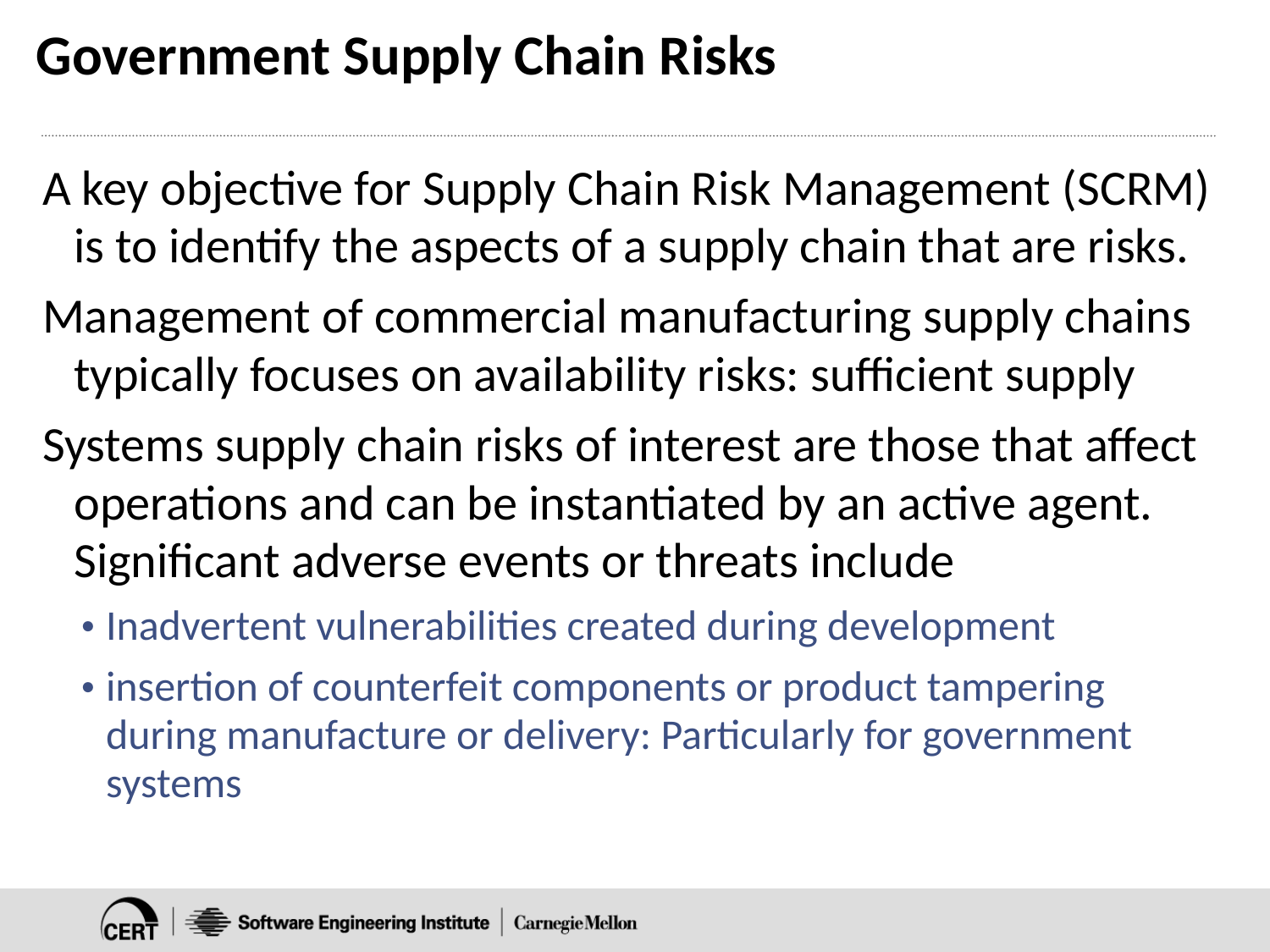

# Government Supply Chain Risks
A key objective for Supply Chain Risk Management (SCRM) is to identify the aspects of a supply chain that are risks.
Management of commercial manufacturing supply chains typically focuses on availability risks: sufficient supply
Systems supply chain risks of interest are those that affect operations and can be instantiated by an active agent. Significant adverse events or threats include
Inadvertent vulnerabilities created during development
insertion of counterfeit components or product tampering during manufacture or delivery: Particularly for government systems